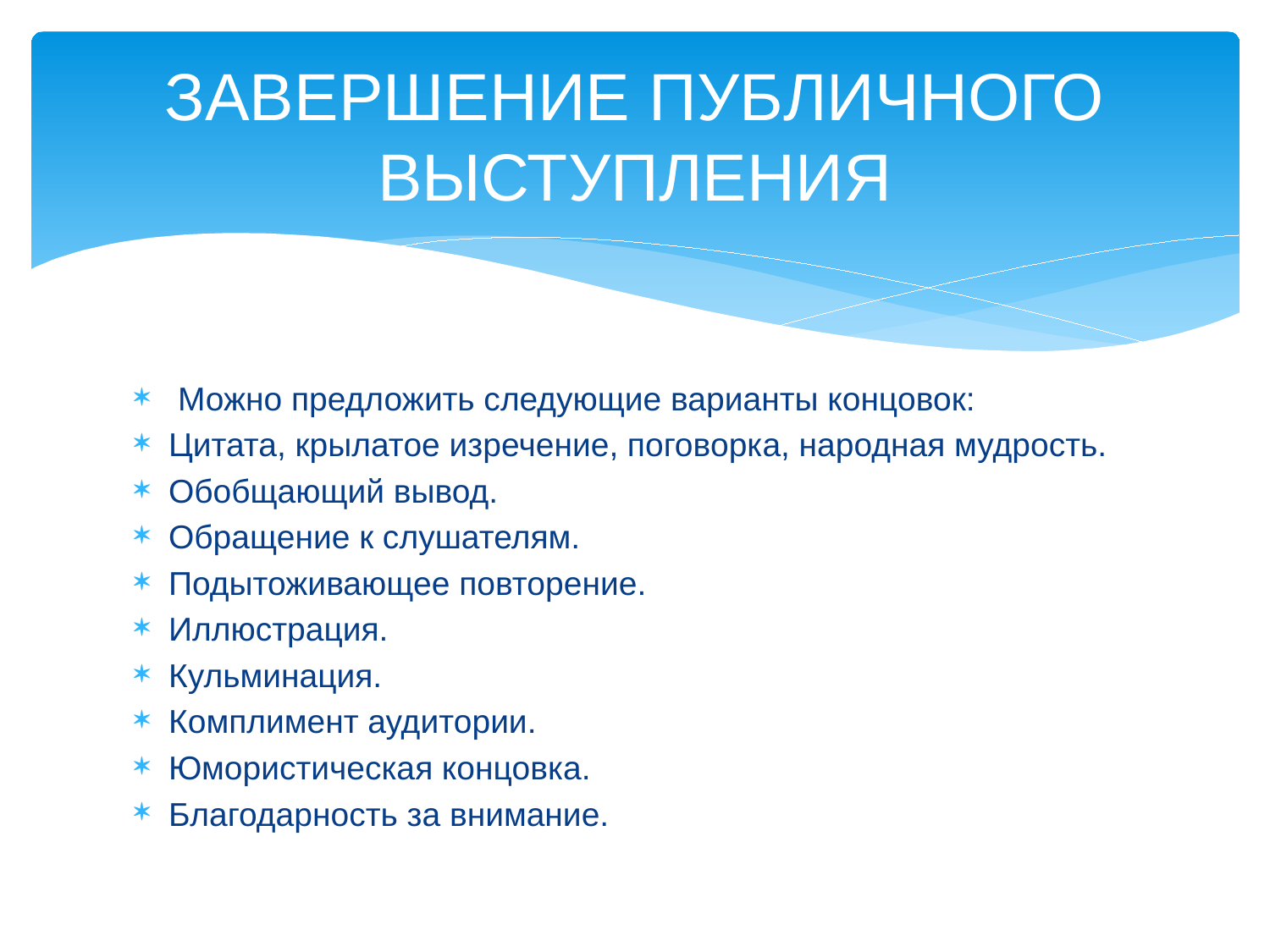

# ЗАВЕРШЕНИЕ ПУБЛИЧНОГО ВЫСТУПЛЕНИЯ
 Можно предложить следующие варианты концовок:
Цитата, крылатое изречение, поговорка, народная мудрость.
Обобщающий вывод.
Обращение к слушателям.
Подытоживающее повторение.
Иллюстрация.
Кульминация.
Комплимент аудитории.
Юмористическая концовка.
Благодарность за внимание.